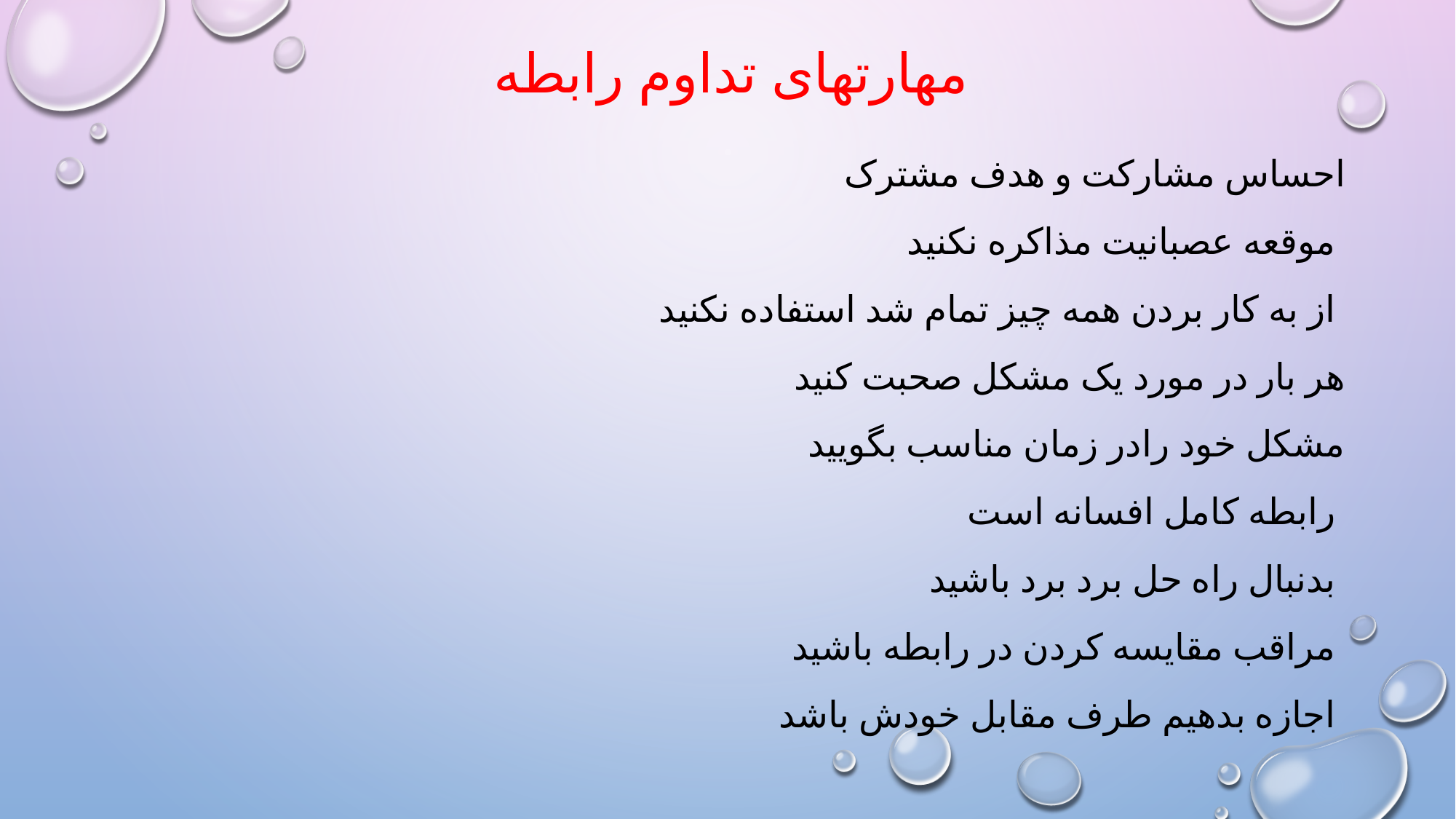

# مهارتهای تداوم رابطه
احساس مشارکت و هدف مشترک
موقعه عصبانیت مذاکره نکنید
از به کار بردن همه چیز تمام شد استفاده نکنید
هر بار در مورد یک مشکل صحبت کنید
مشکل خود رادر زمان مناسب بگویید
رابطه کامل افسانه است
بدنبال راه حل برد برد باشید
مراقب مقایسه کردن در رابطه باشید
اجازه بدهیم طرف مقابل خودش باشد